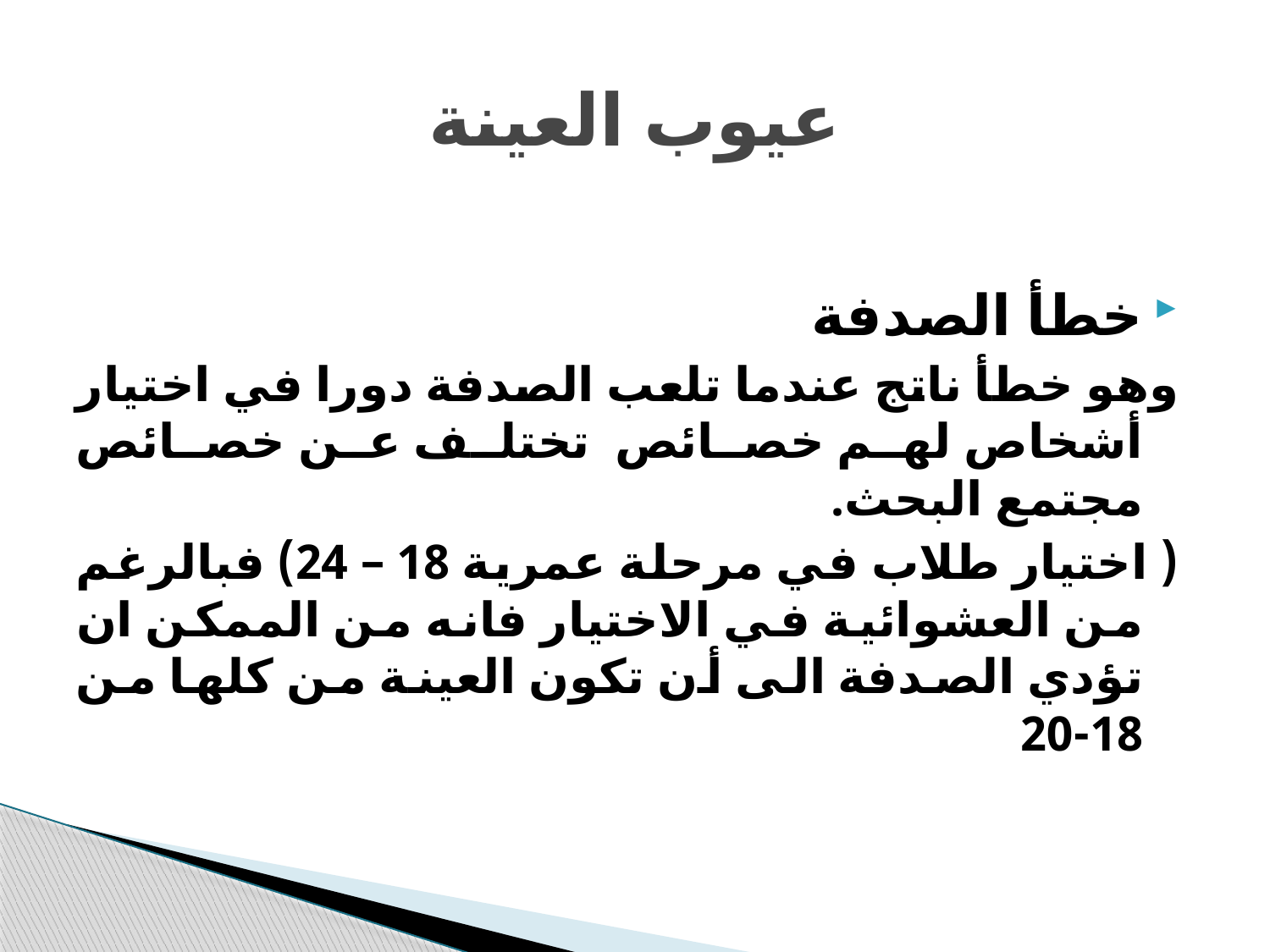

# عيوب العينة
خطأ الصدفة
وهو خطأ ناتج عندما تلعب الصدفة دورا في اختيار أشخاص لهم خصائص  تختلف عن خصائص مجتمع البحث.
( اختيار طلاب في مرحلة عمرية 18 – 24) فبالرغم من العشوائية في الاختيار فانه من الممكن ان تؤدي الصدفة الى أن تكون العينة من كلها من 18-20